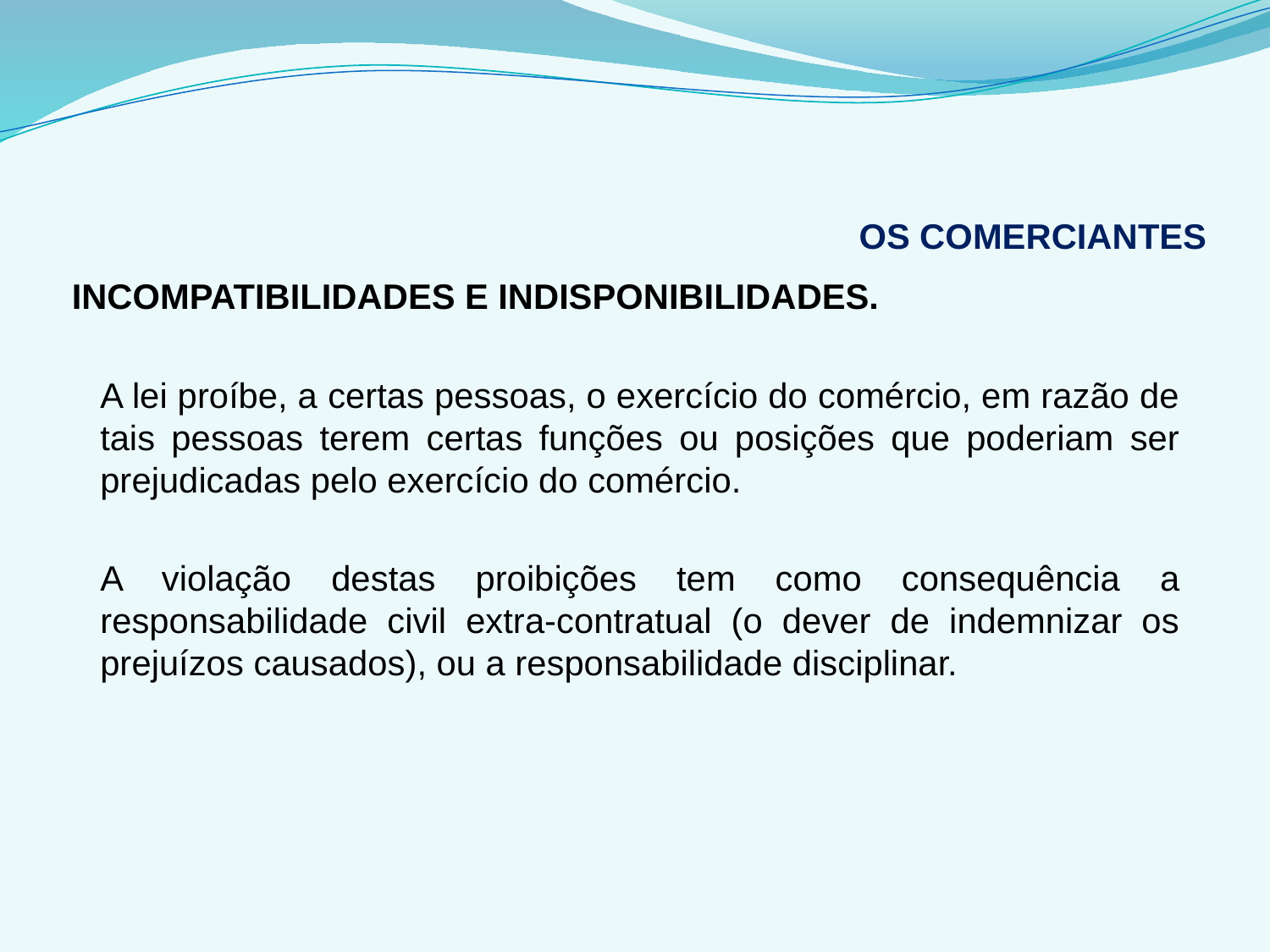

# OS COMERCIANTES
 INCOMPATIBILIDADES E INDISPONIBILIDADES.

	A lei proíbe, a certas pessoas, o exercício do comércio, em razão de tais pessoas terem certas funções ou posições que poderiam ser prejudicadas pelo exercício do comércio.

	A violação destas proibições tem como consequência a responsabilidade civil extra-contratual (o dever de indemnizar os prejuízos causados), ou a responsabilidade disciplinar.